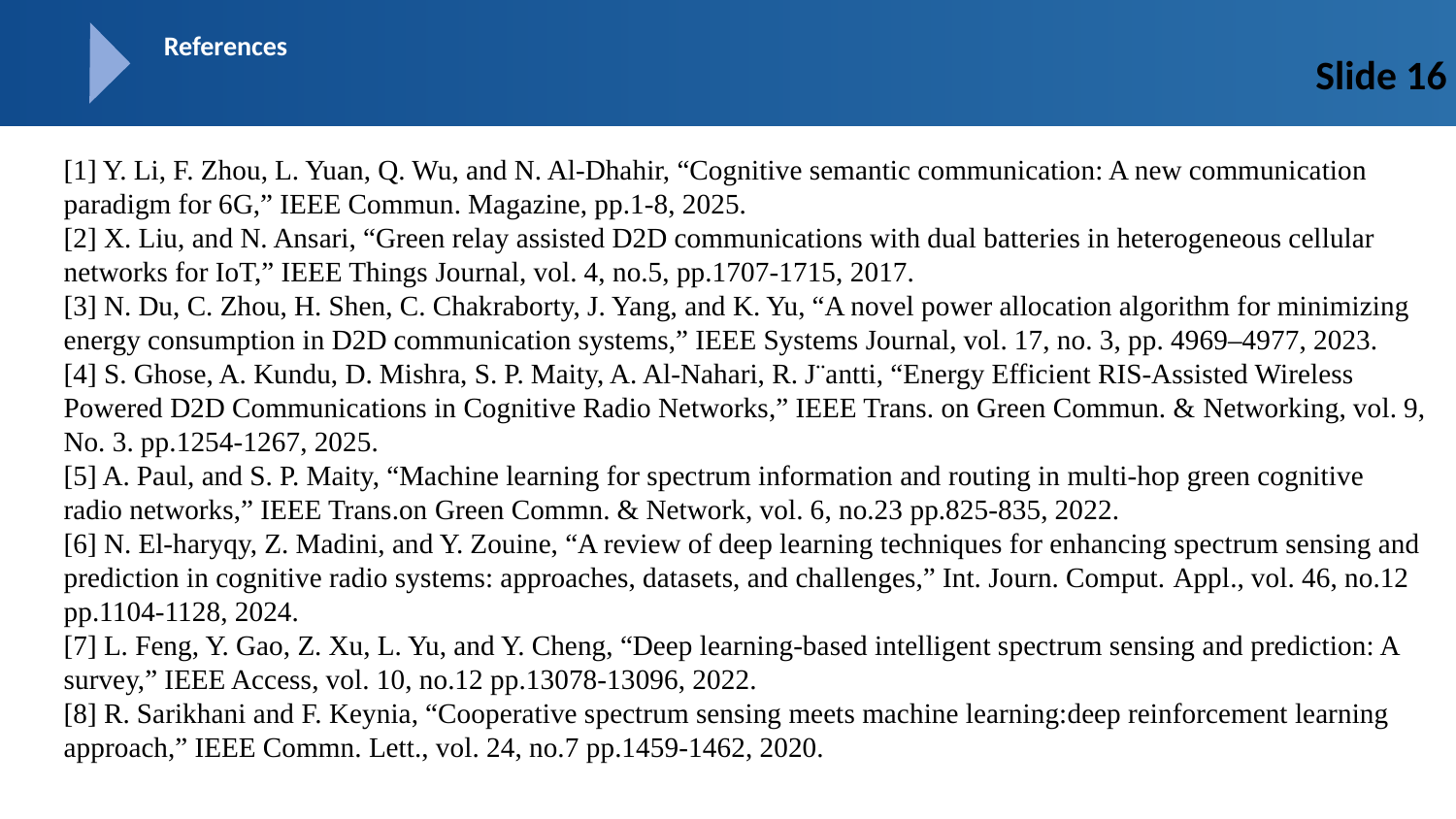

|  | References |  |  |  |  |  |  |
| --- | --- | --- | --- | --- | --- | --- | --- |

Slide 16
[1] Y. Li, F. Zhou, L. Yuan, Q. Wu, and N. Al-Dhahir, “Cognitive semantic communication: A new communication paradigm for 6G,” IEEE Commun. Magazine, pp.1-8, 2025.
[2] X. Liu, and N. Ansari, “Green relay assisted D2D communications with dual batteries in heterogeneous cellular networks for IoT,” IEEE Things Journal, vol. 4, no.5, pp.1707-1715, 2017.
[3] N. Du, C. Zhou, H. Shen, C. Chakraborty, J. Yang, and K. Yu, “A novel power allocation algorithm for minimizing energy consumption in D2D communication systems,” IEEE Systems Journal, vol. 17, no. 3, pp. 4969–4977, 2023.
[4] S. Ghose, A. Kundu, D. Mishra, S. P. Maity, A. Al-Nahari, R. J¨antti, “Energy Efficient RIS-Assisted Wireless Powered D2D Communications in Cognitive Radio Networks,” IEEE Trans. on Green Commun. & Networking, vol. 9, No. 3. pp.1254-1267, 2025.
[5] A. Paul, and S. P. Maity, “Machine learning for spectrum information and routing in multi-hop green cognitive radio networks,” IEEE Trans.on Green Commn. & Network, vol. 6, no.23 pp.825-835, 2022.
[6] N. El-haryqy, Z. Madini, and Y. Zouine, “A review of deep learning techniques for enhancing spectrum sensing and prediction in cognitive radio systems: approaches, datasets, and challenges,” Int. Journ. Comput. Appl., vol. 46, no.12 pp.1104-1128, 2024.
[7] L. Feng, Y. Gao, Z. Xu, L. Yu, and Y. Cheng, “Deep learning-based intelligent spectrum sensing and prediction: A survey,” IEEE Access, vol. 10, no.12 pp.13078-13096, 2022.
[8] R. Sarikhani and F. Keynia, “Cooperative spectrum sensing meets machine learning:deep reinforcement learning approach,” IEEE Commn. Lett., vol. 24, no.7 pp.1459-1462, 2020.